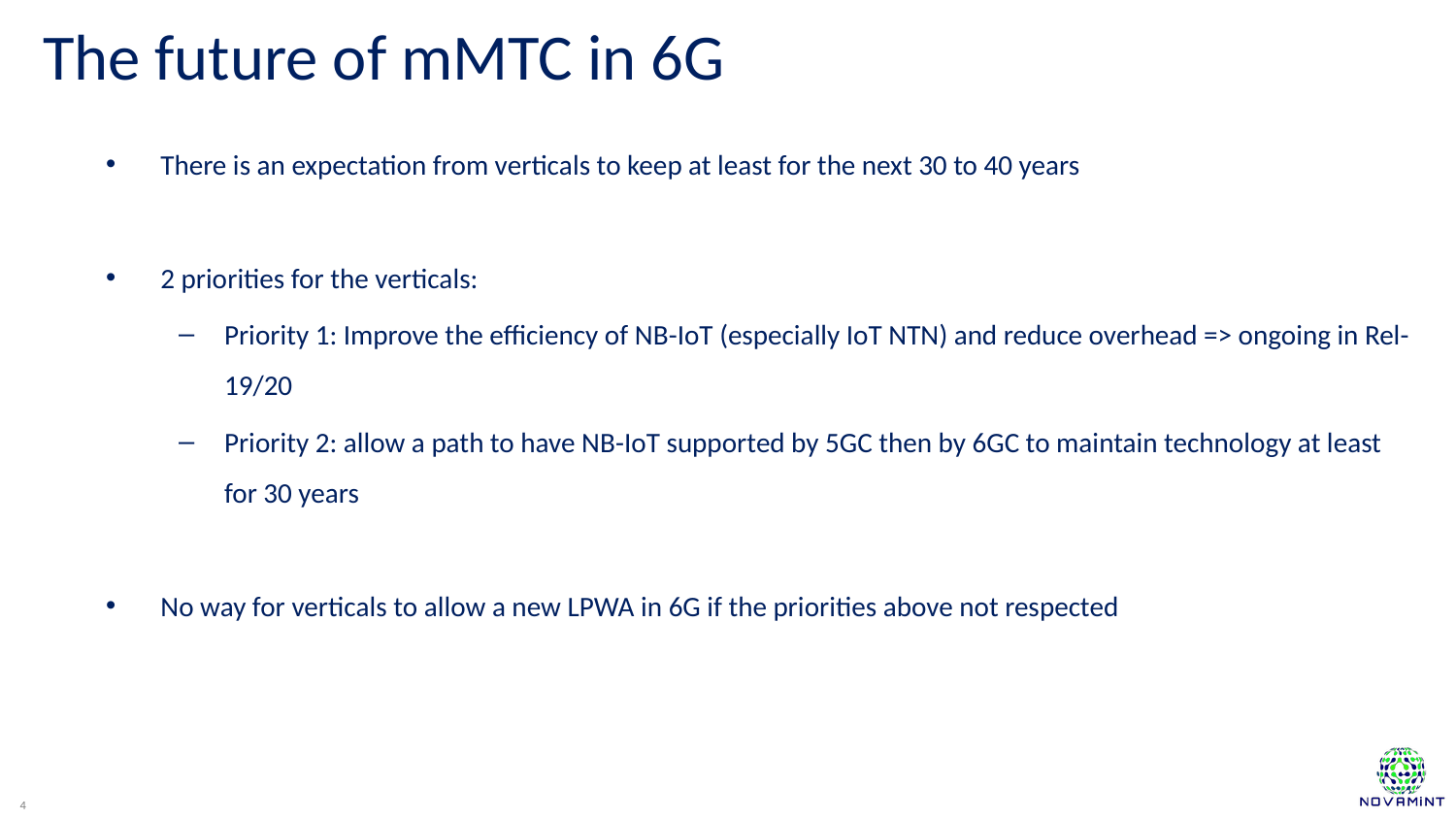

The future of mMTC in 6G
There is an expectation from verticals to keep at least for the next 30 to 40 years

2 priorities for the verticals:
Priority 1: Improve the efficiency of NB-IoT (especially IoT NTN) and reduce overhead => ongoing in Rel-19/20
Priority 2: allow a path to have NB-IoT supported by 5GC then by 6GC to maintain technology at least for 30 years

No way for verticals to allow a new LPWA in 6G if the priorities above not respected